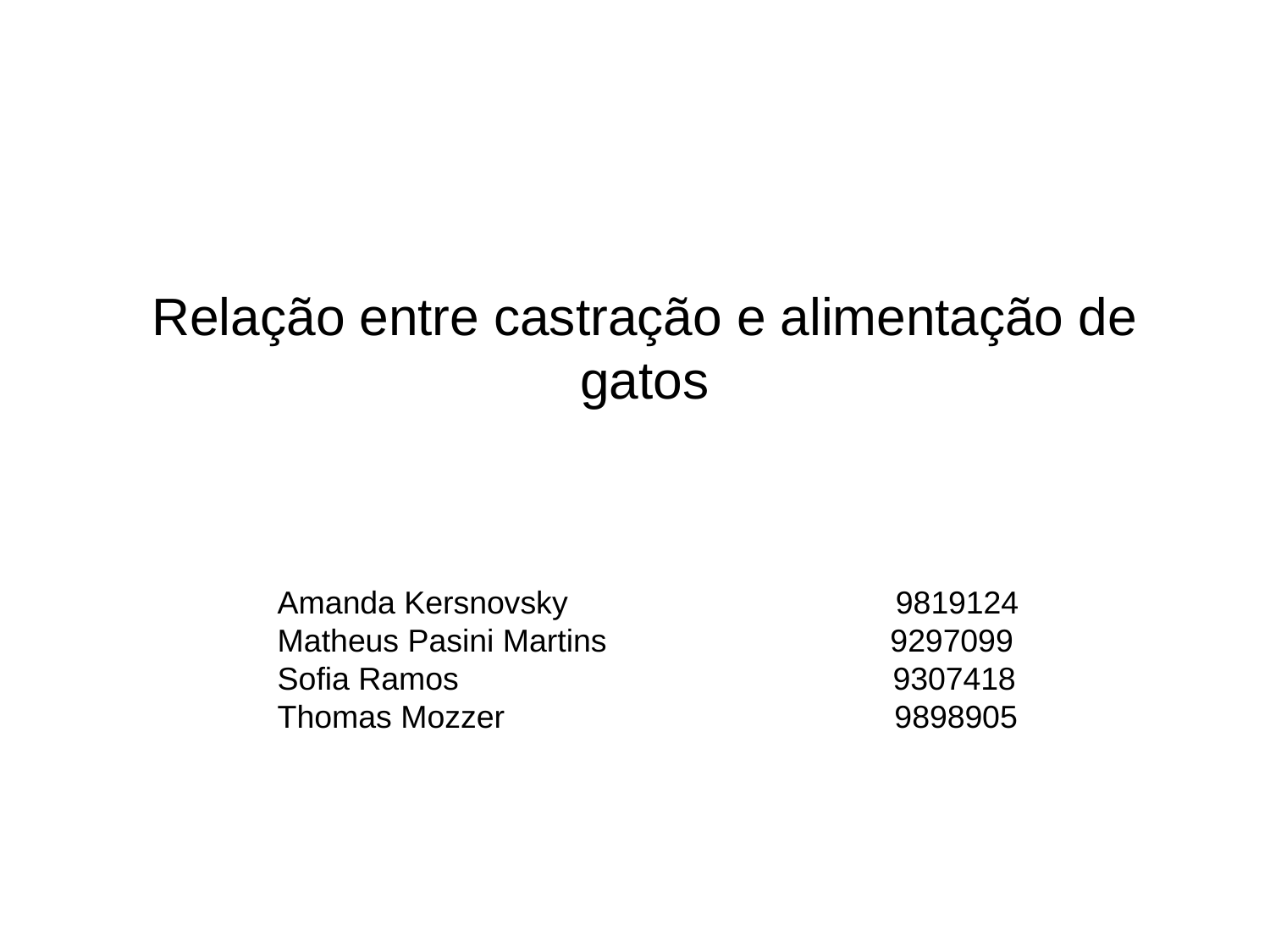

# Relação entre castração e alimentação de gatos
Amanda Kersnovsky                                     9819124
Matheus Pasini Martins                                9297099
Sofia Ramos                                                 9307418
Thomas Mozzer                                            9898905